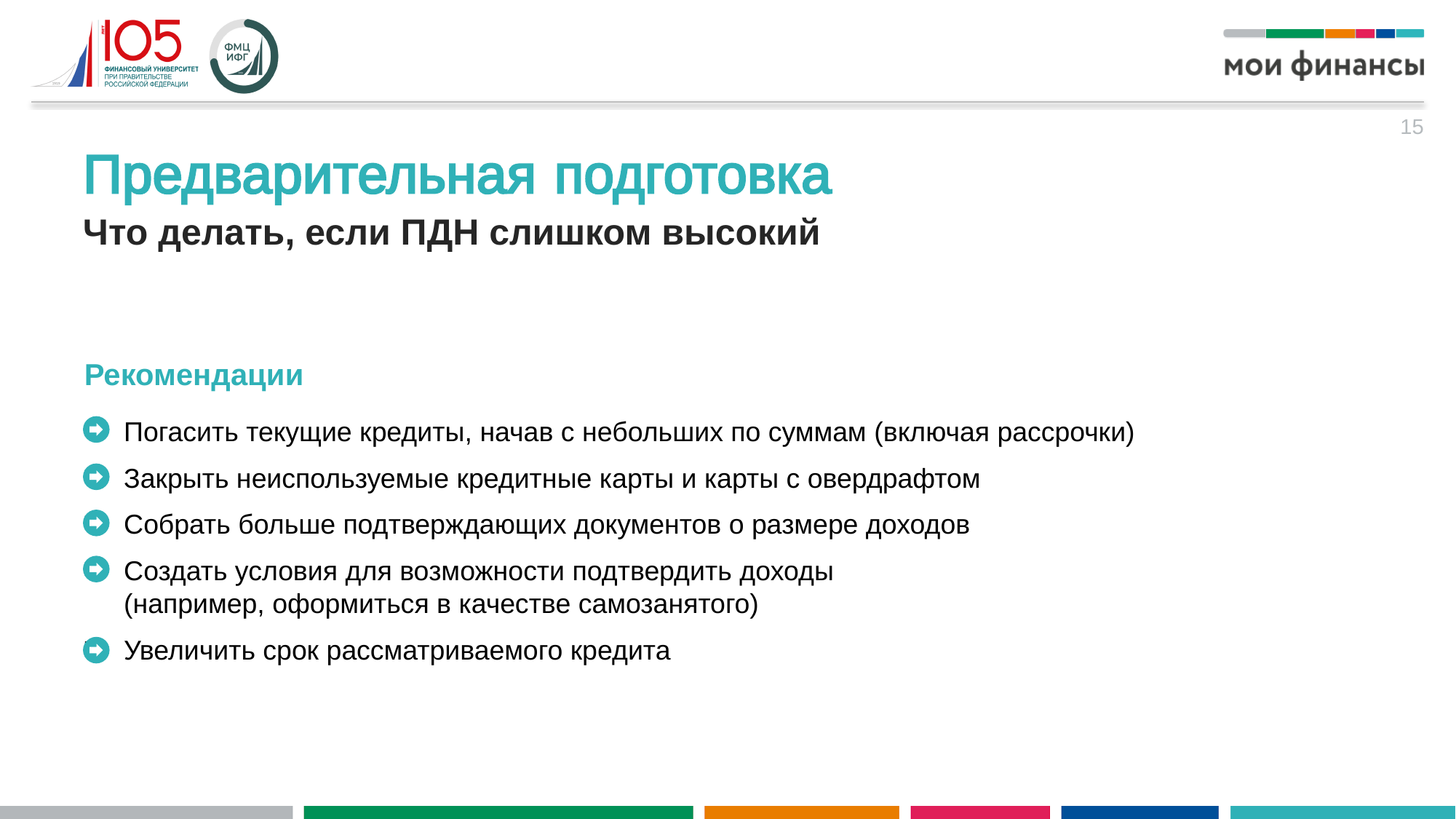

15
Предварительная подготовка
Что делать, если ПДН слишком высокий
Рекомендации
Погасить текущие кредиты, начав с небольших по суммам (включая рассрочки)
Закрыть неиспользуемые кредитные карты и карты с овердрафтом
Собрать больше подтверждающих документов о размере доходов
Создать условия для возможности подтвердить доходы
(например, оформиться в качестве самозанятого)
Увеличить срок рассматриваемого кредита